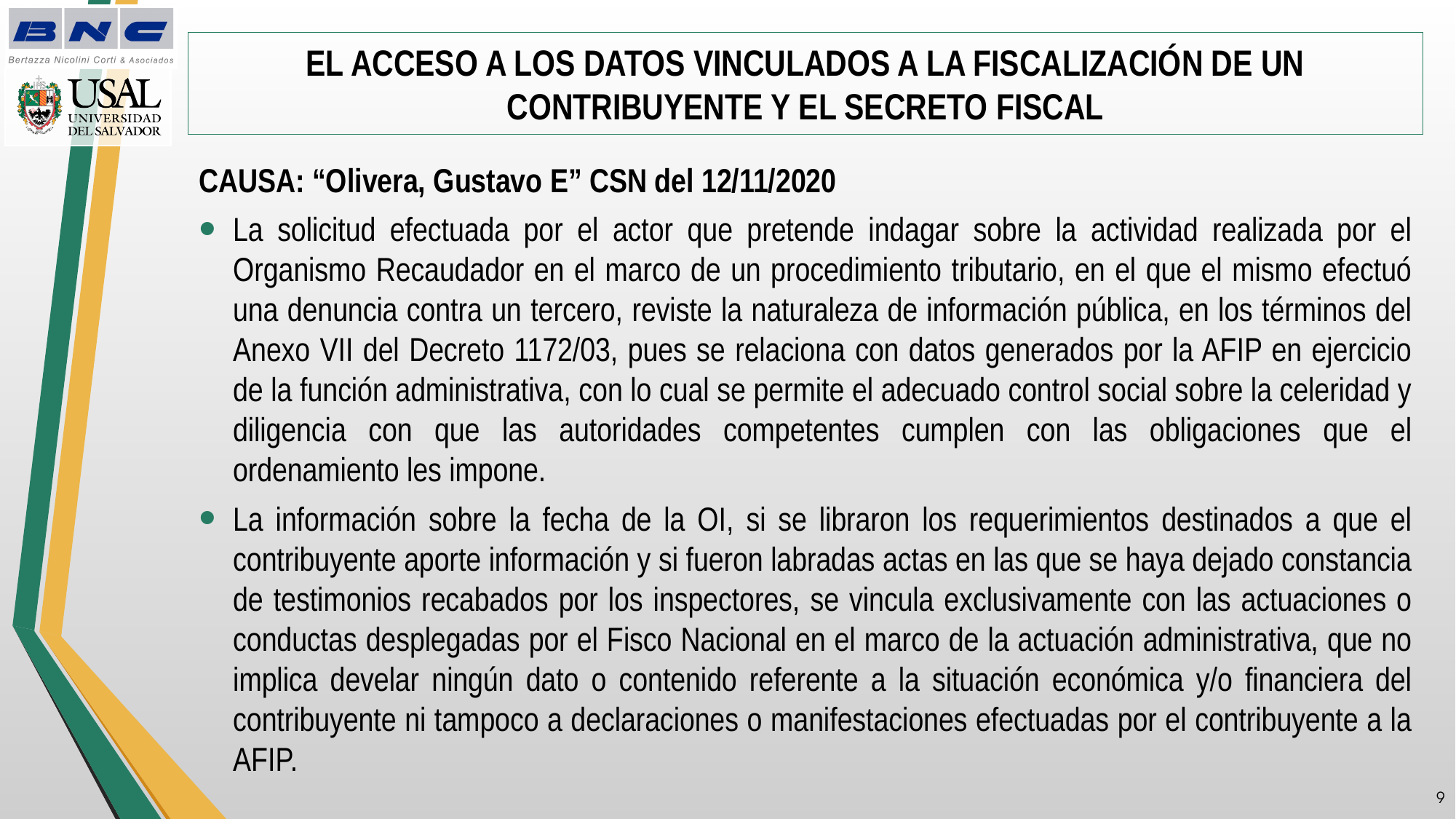

# EL ACCESO A LOS DATOS VINCULADOS A LA FISCALIZACIÓN DE UN CONTRIBUYENTE Y EL SECRETO FISCAL
CAUSA: “Olivera, Gustavo E” CSN del 12/11/2020
La solicitud efectuada por el actor que pretende indagar sobre la actividad realizada por el Organismo Recaudador en el marco de un procedimiento tributario, en el que el mismo efectuó una denuncia contra un tercero, reviste la naturaleza de información pública, en los términos del Anexo VII del Decreto 1172/03, pues se relaciona con datos generados por la AFIP en ejercicio de la función administrativa, con lo cual se permite el adecuado control social sobre la celeridad y diligencia con que las autoridades competentes cumplen con las obligaciones que el ordenamiento les impone.
La información sobre la fecha de la OI, si se libraron los requerimientos destinados a que el contribuyente aporte información y si fueron labradas actas en las que se haya dejado constancia de testimonios recabados por los inspectores, se vincula exclusivamente con las actuaciones o conductas desplegadas por el Fisco Nacional en el marco de la actuación administrativa, que no implica develar ningún dato o contenido referente a la situación económica y/o financiera del contribuyente ni tampoco a declaraciones o manifestaciones efectuadas por el contribuyente a la AFIP.
9